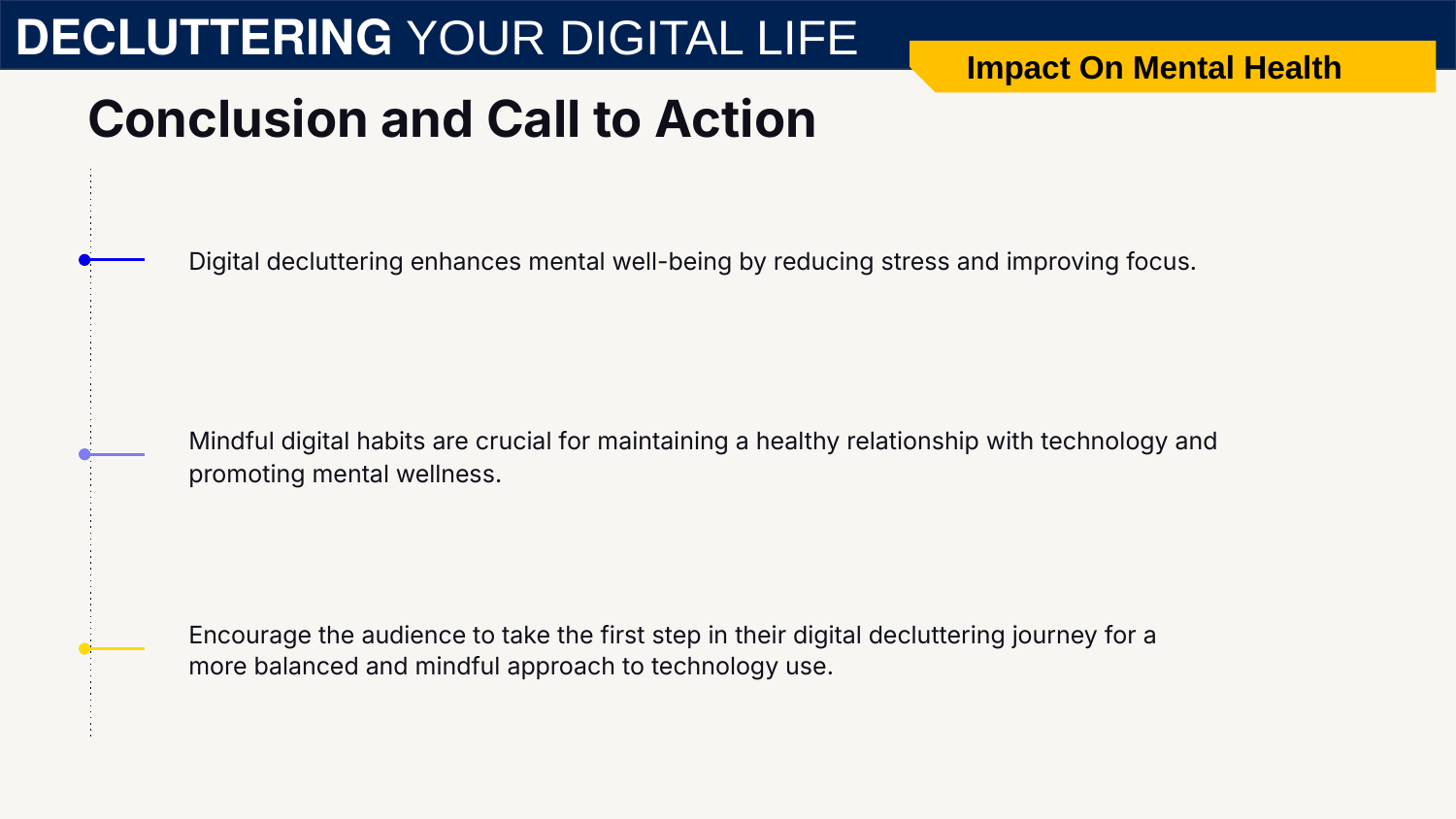

DECLUTTERING YOUR DIGITAL LIFE
Impact On Mental Health

# Conclusion and Call to Action
Digital decluttering enhances mental well-being by reducing stress and improving focus.
Mindful digital habits are crucial for maintaining a healthy relationship with technology and promoting mental wellness.
Encourage the audience to take the first step in their digital decluttering journey for a more balanced and mindful approach to technology use.